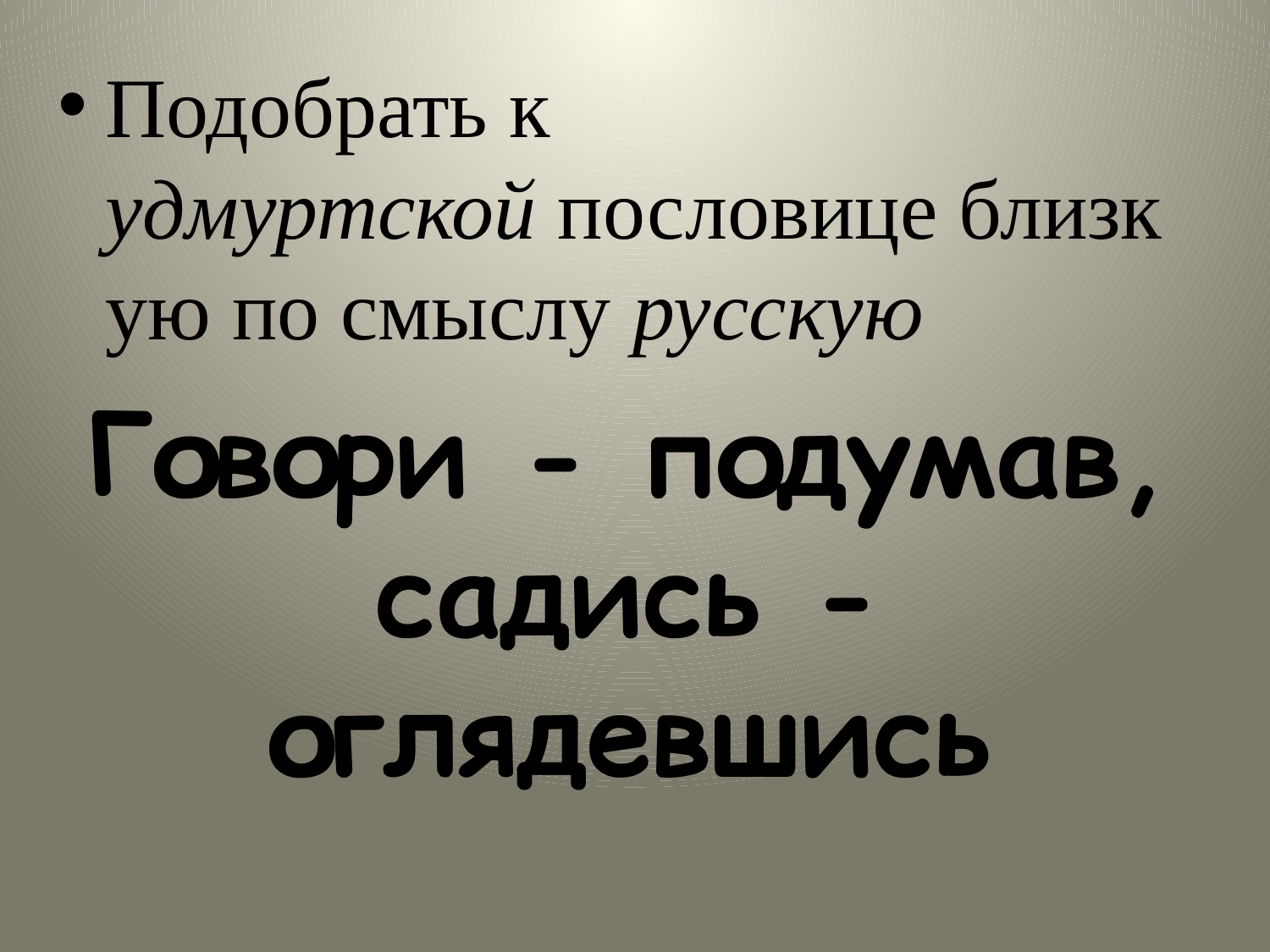

Подобрать к удмуртской пословице близкую по смыслу русскую
Говори - подумав, садись - оглядевшись